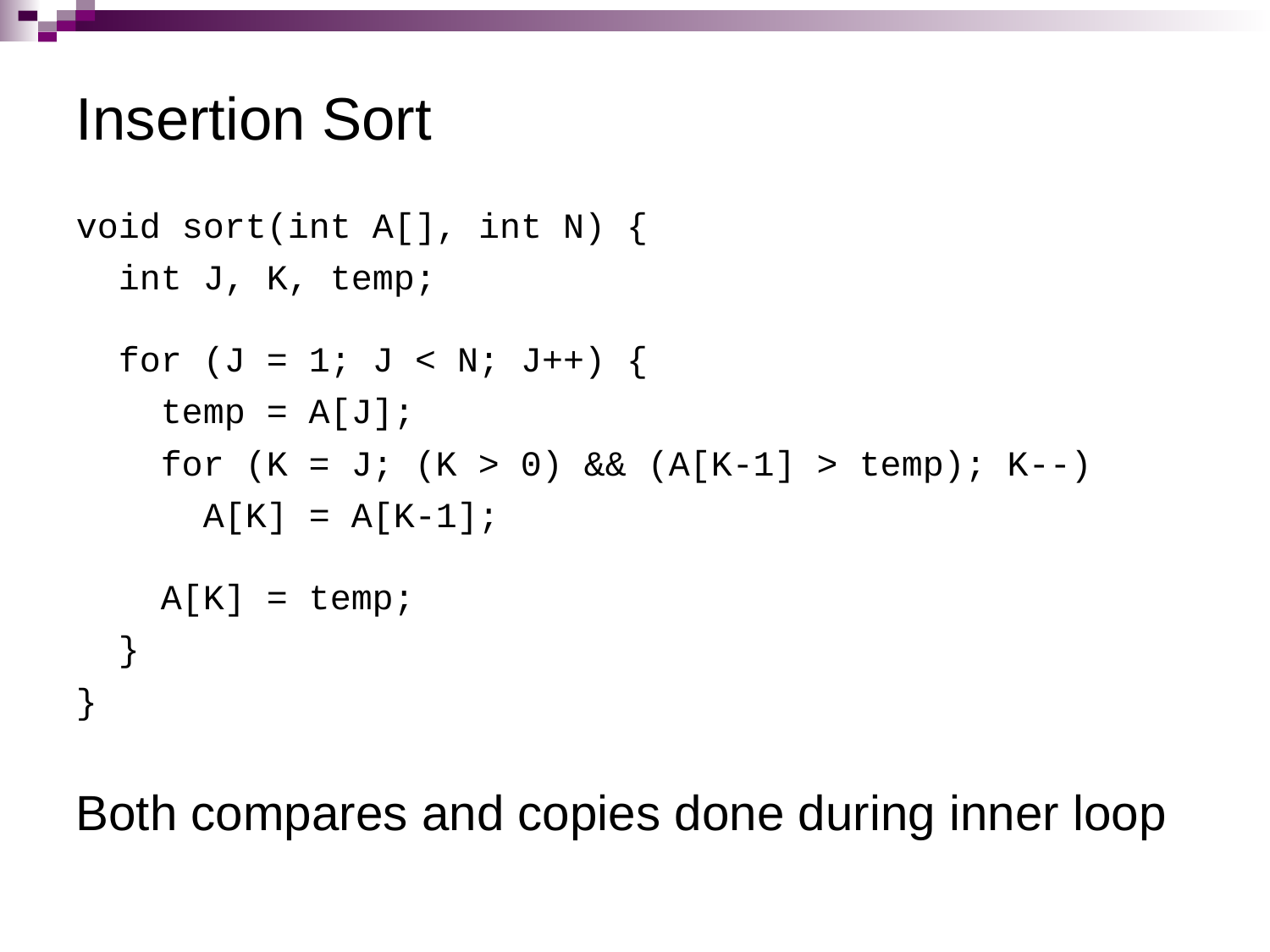

# Insertion Sort
void sort(int A[], int N) {
  int J, K, temp;

  for (J = 1; J < N; J++) {
    temp = A[J];
    for (K = J; (K > 0) && (A[K-1] > temp); K--)
      A[K] = A[K-1];

    A[K] = temp;
  }
}

Both compares and copies done during inner loop